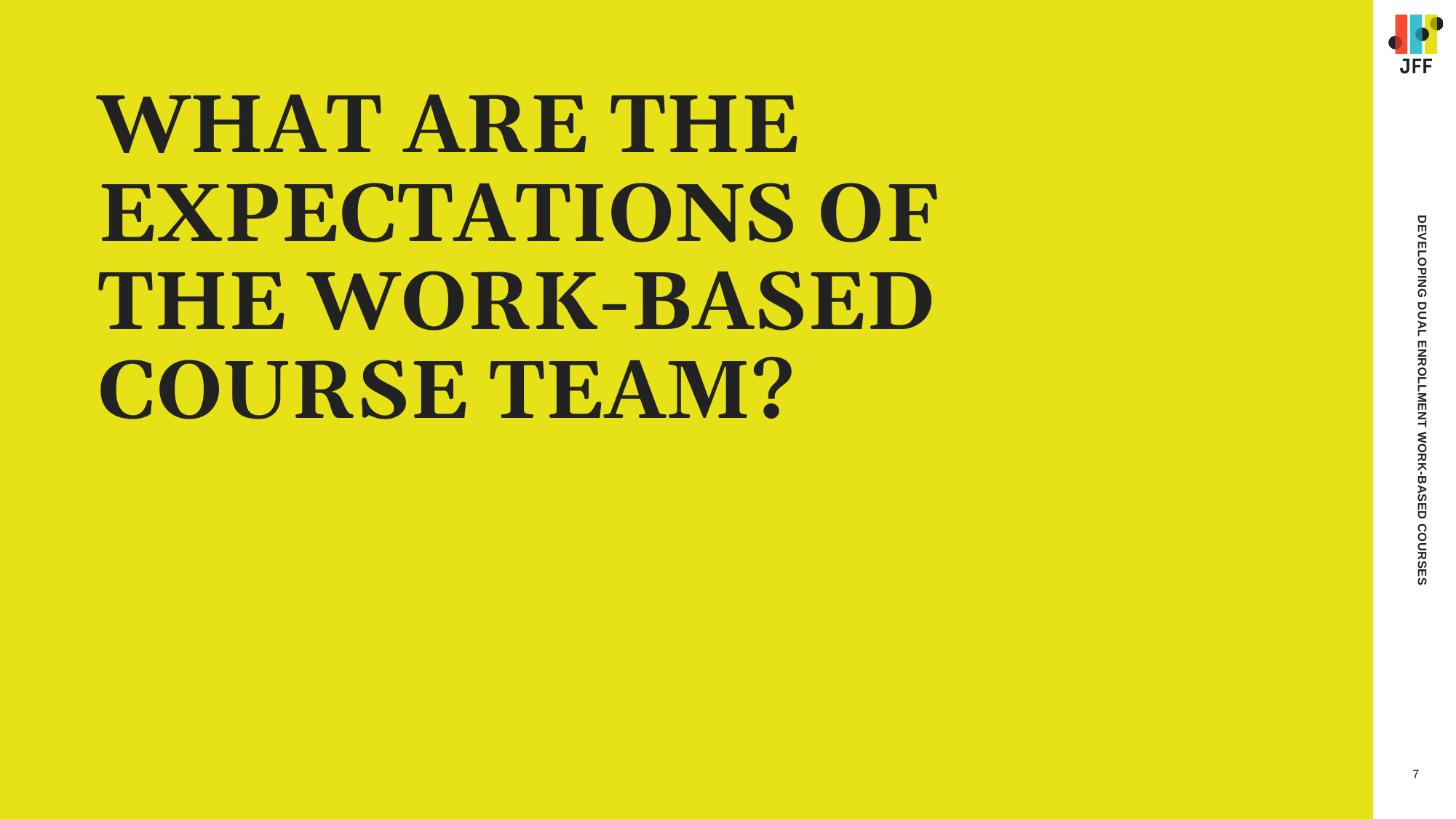

# WHAT ARE THE EXPECTATIONS OF THE WORK-BASED COURSE TEAM?
DEVELOPING DUAL ENROLLMENT WORK-BASED COURSES​

7